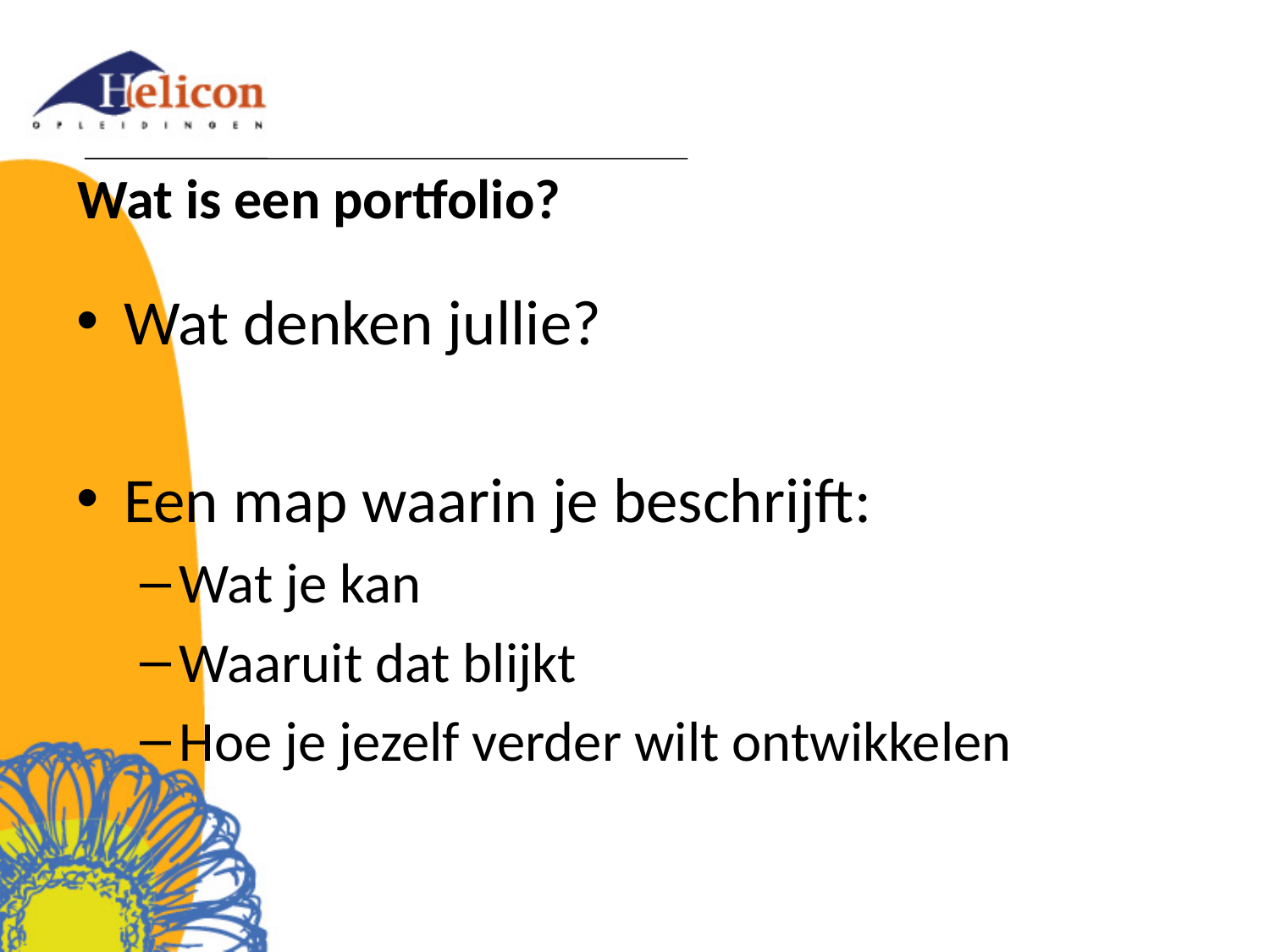

# Wat is een portfolio?

Wat denken jullie?

Een map waarin je beschrijft:
Wat je kan
Waaruit dat blijkt
Hoe je jezelf verder wilt ontwikkelen